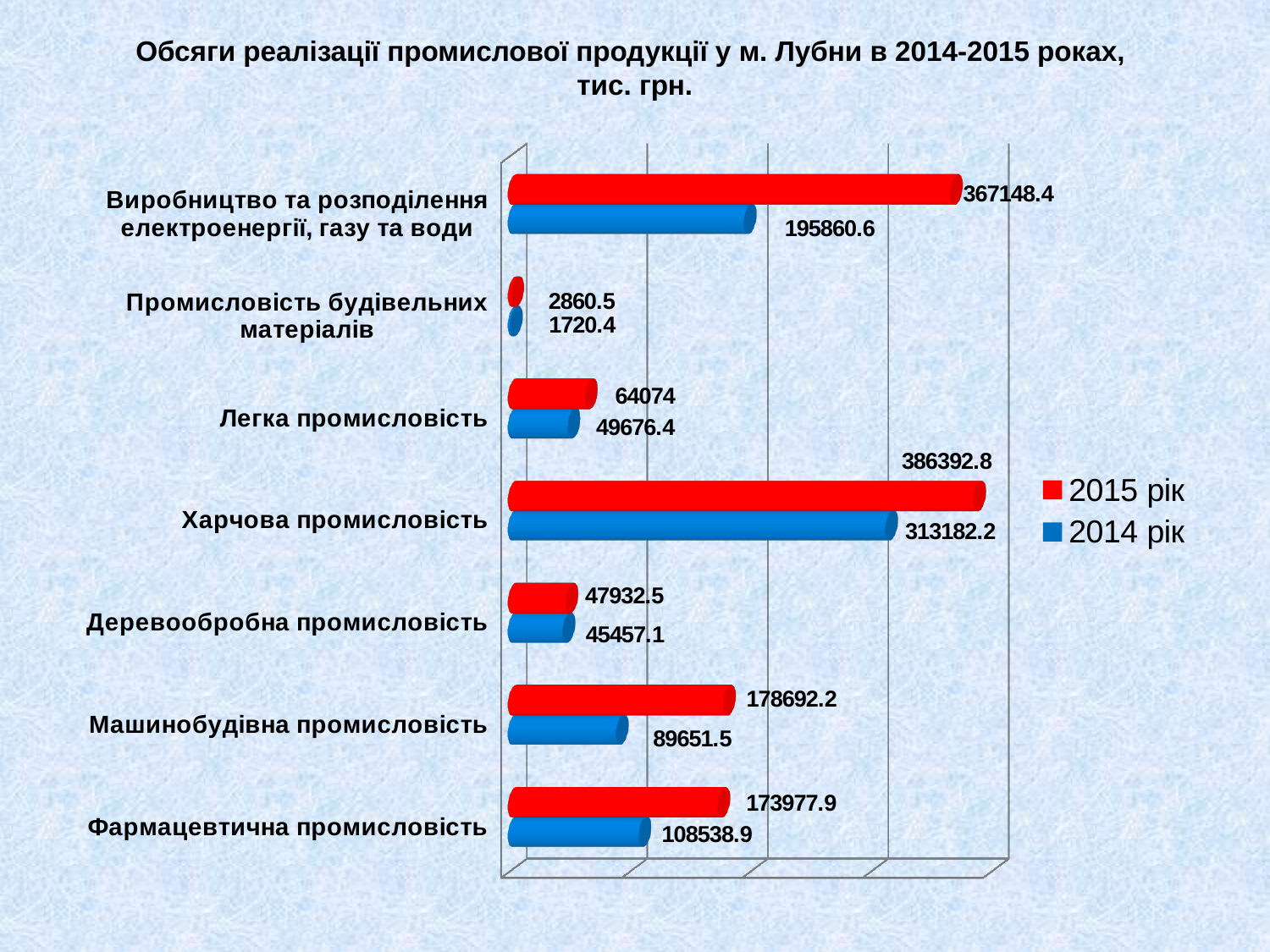

# Обсяги реалізації промислової продукції у м. Лубни в 2014-2015 роках, тис. грн.

[unsupported chart]